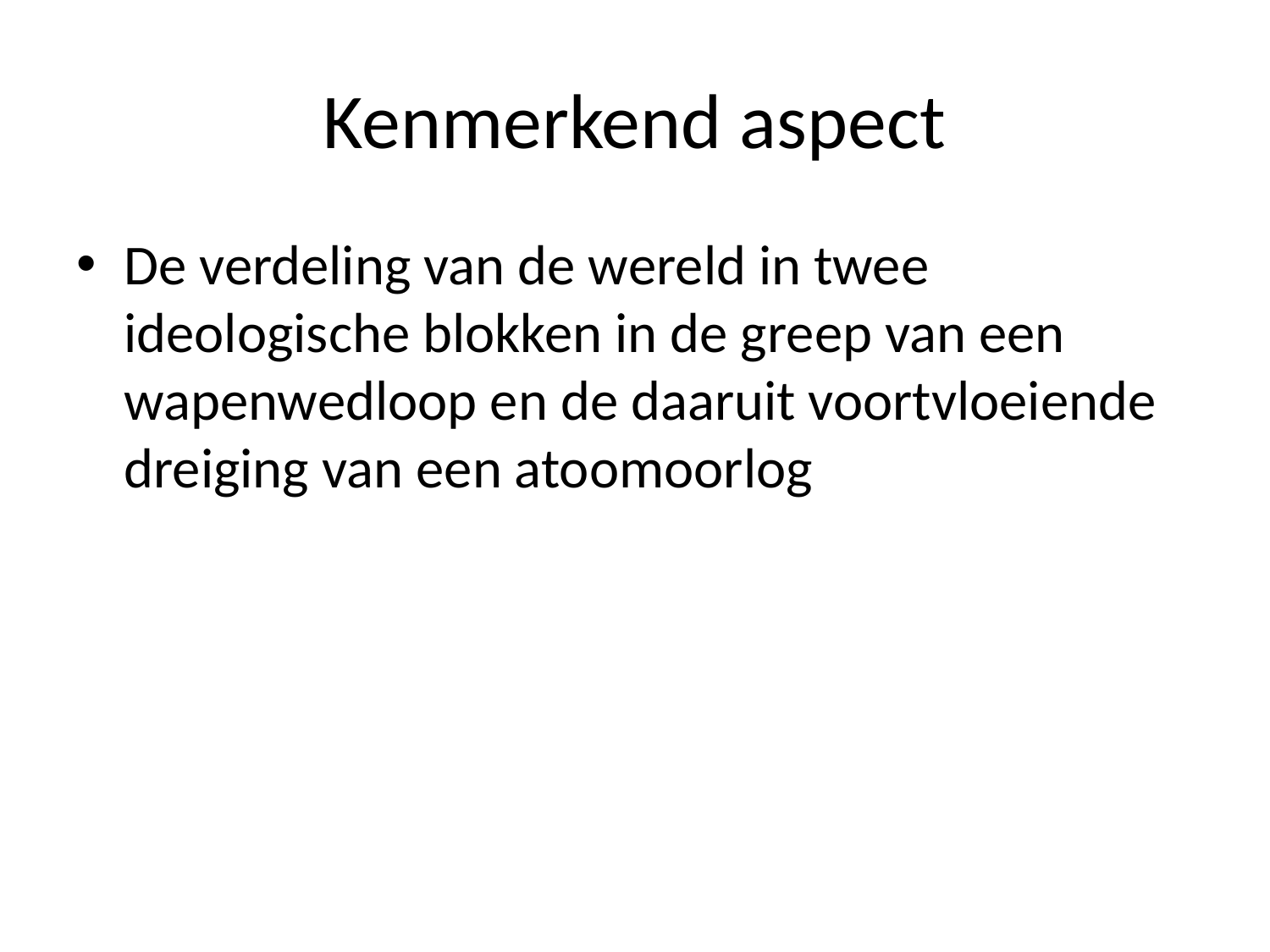

# Kenmerkend aspect
De verdeling van de wereld in twee ideologische blokken in de greep van een wapenwedloop en de daaruit voortvloeiende dreiging van een atoomoorlog